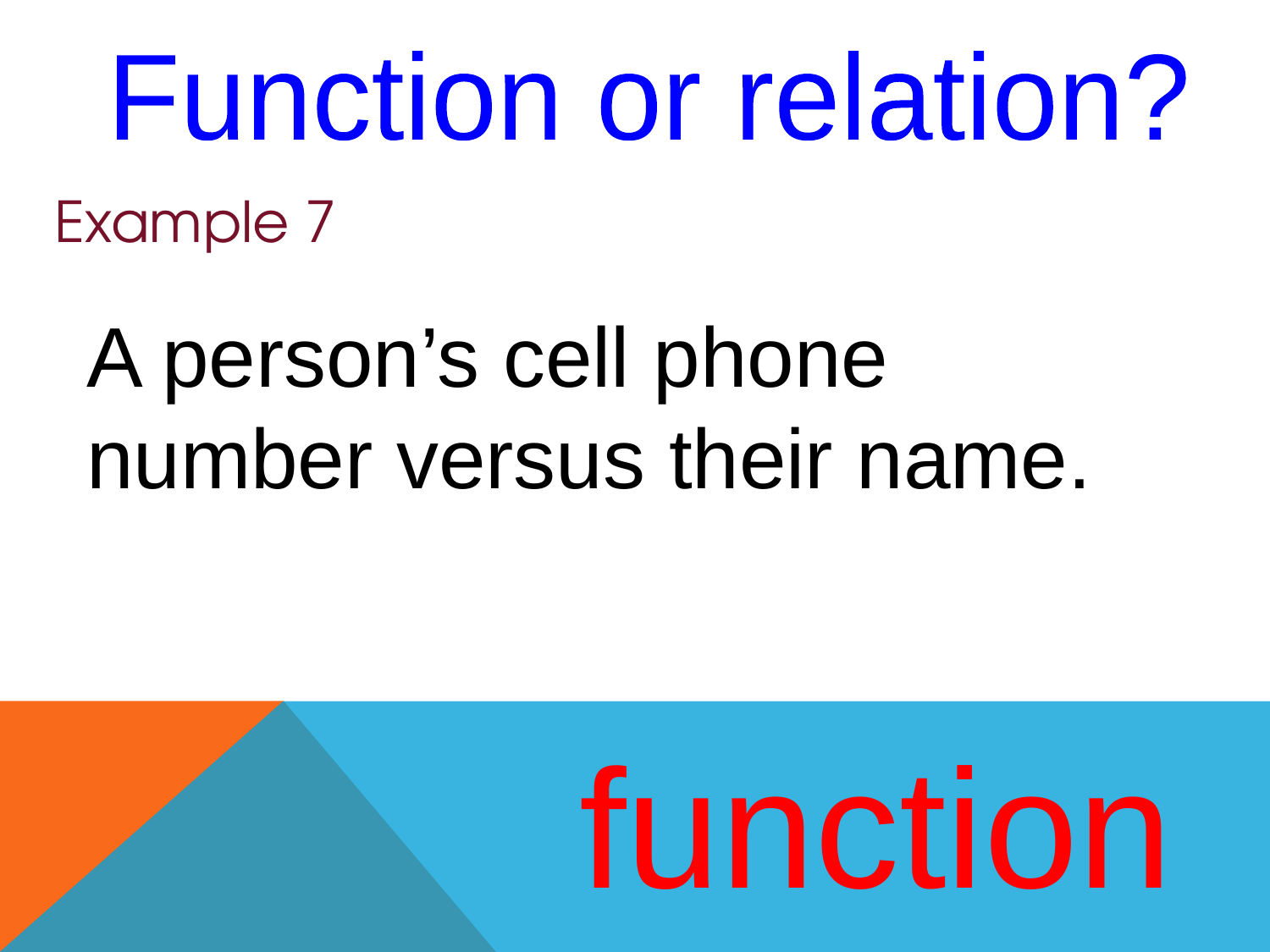

Function or relation?
Example 7
A person’s cell phone number versus their name.
function